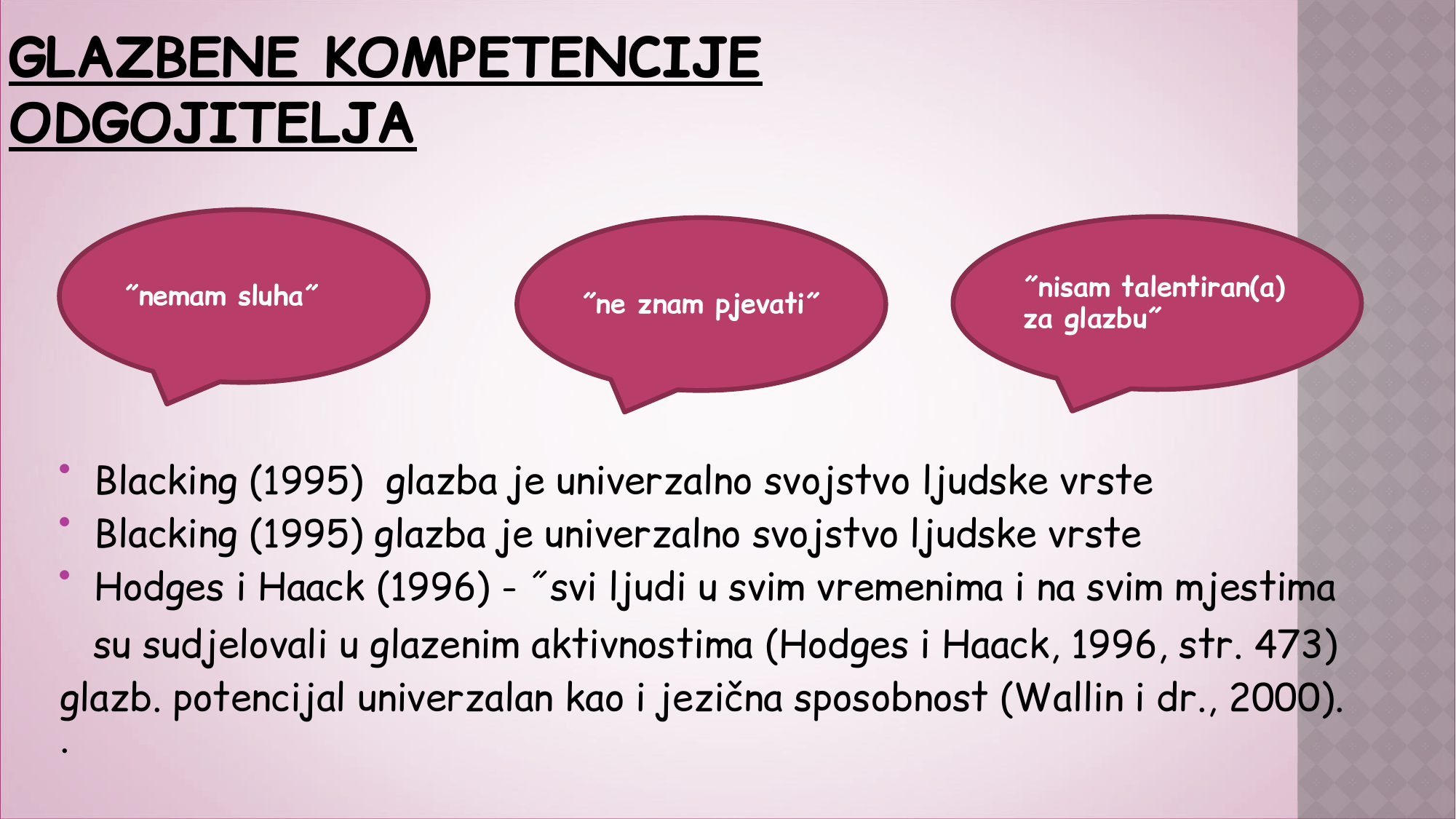

# glazbene kompetencije odgojitelja

˝nemam sluha˝
˝nisam talentiran(a) za glazbu˝
˝ne znam pjevati˝
Blacking (1995)  glazba je univerzalno svojstvo ljudske vrste
Blacking (1995) glazba je univerzalno svojstvo ljudske vrste
Hodges i Haack (1996) - ˝svi ljudi u svim vremenima i na svim mjestima
   su sudjelovali u glazenim aktivnostima (Hodges i Haack, 1996, str. 473)
glazb. potencijal univerzalan kao i jezična sposobnost (Wallin i dr., 2000).
.